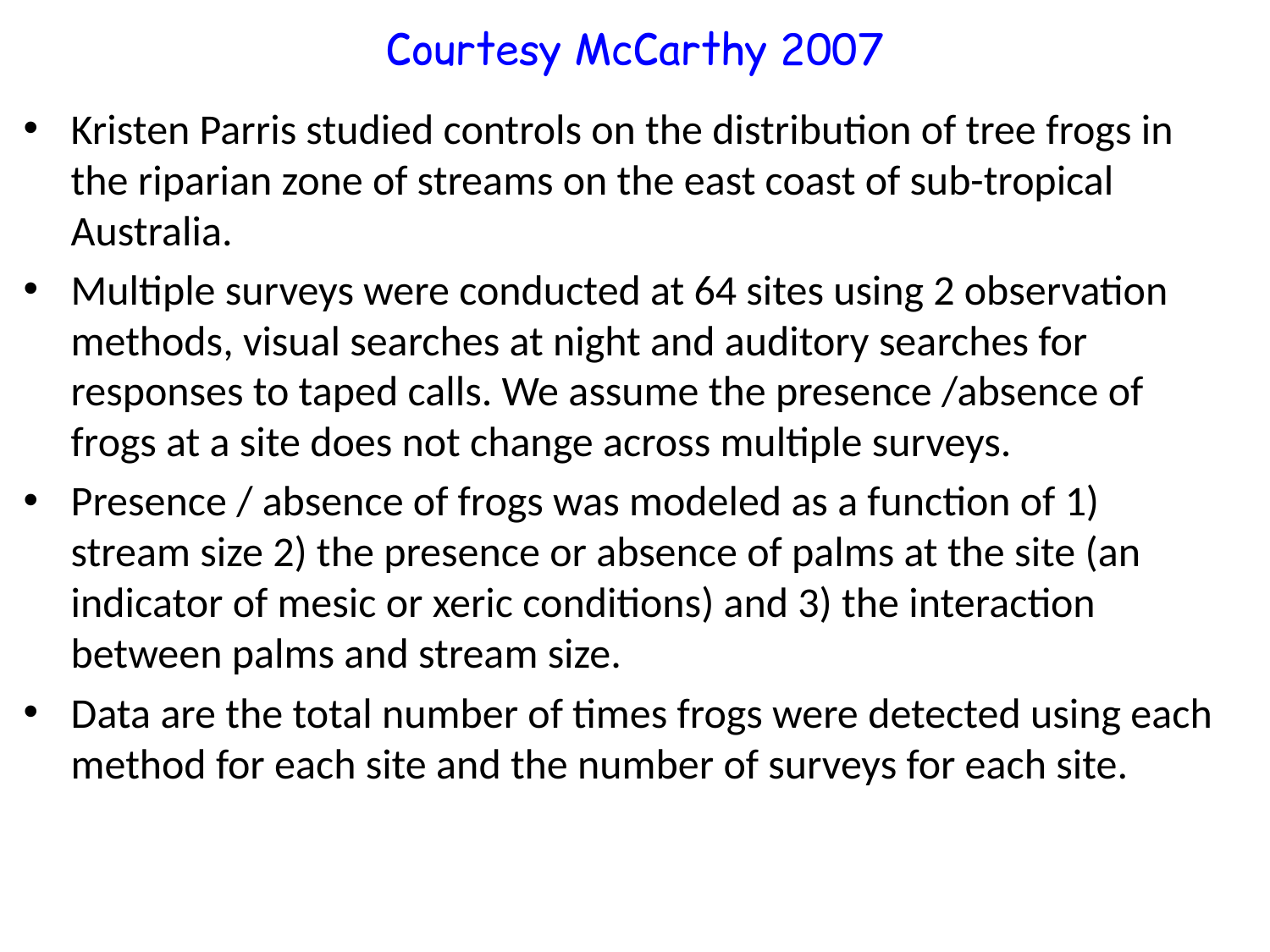

# Courtesy McCarthy 2007
Kristen Parris studied controls on the distribution of tree frogs in the riparian zone of streams on the east coast of sub-tropical Australia.
Multiple surveys were conducted at 64 sites using 2 observation methods, visual searches at night and auditory searches for responses to taped calls. We assume the presence /absence of frogs at a site does not change across multiple surveys.
Presence / absence of frogs was modeled as a function of 1) stream size 2) the presence or absence of palms at the site (an indicator of mesic or xeric conditions) and 3) the interaction between palms and stream size.
Data are the total number of times frogs were detected using each method for each site and the number of surveys for each site.